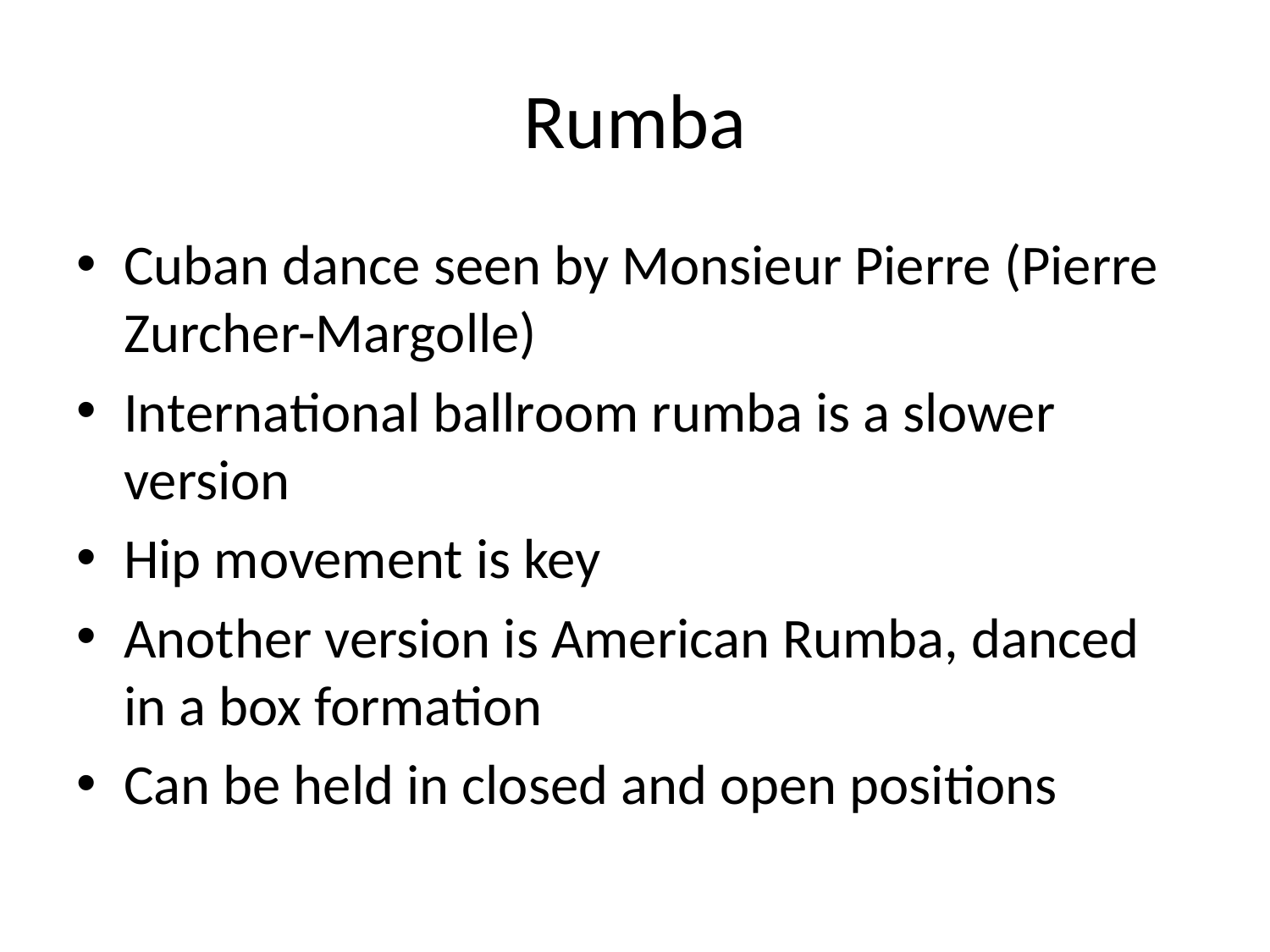

# Rumba
Cuban dance seen by Monsieur Pierre (Pierre Zurcher-Margolle)
International ballroom rumba is a slower version
Hip movement is key
Another version is American Rumba, danced in a box formation
Can be held in closed and open positions